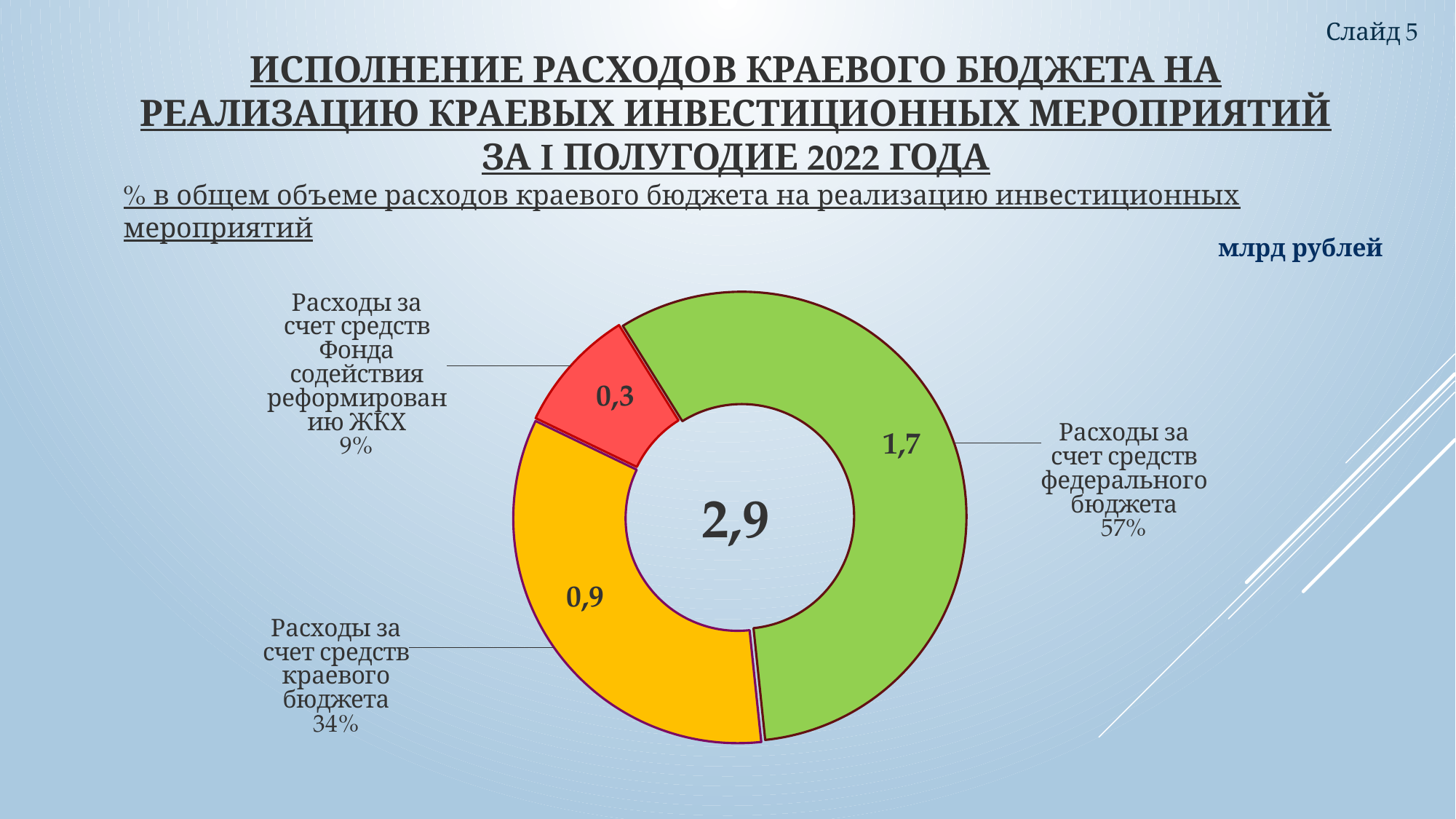

Слайд 5
# Исполнение расходов краевого бюджета на реализацию краевых инвестиционных мероприятий за I полугодие 2022 года

### Chart

| Category | Продажи |
|---|---|
| Расходы за счет средств федерального бюджета | 1.6647 |
| Расходы за счет средств краевого бюджета | 0.9833 |
| Расходы за счет средств Фонда содействия реформированию ЖКХ | 0.2609 |
% в общем объеме расходов краевого бюджета на реализацию инвестиционных мероприятий
млрд рублей
0,3
1,7
2,9
0,9